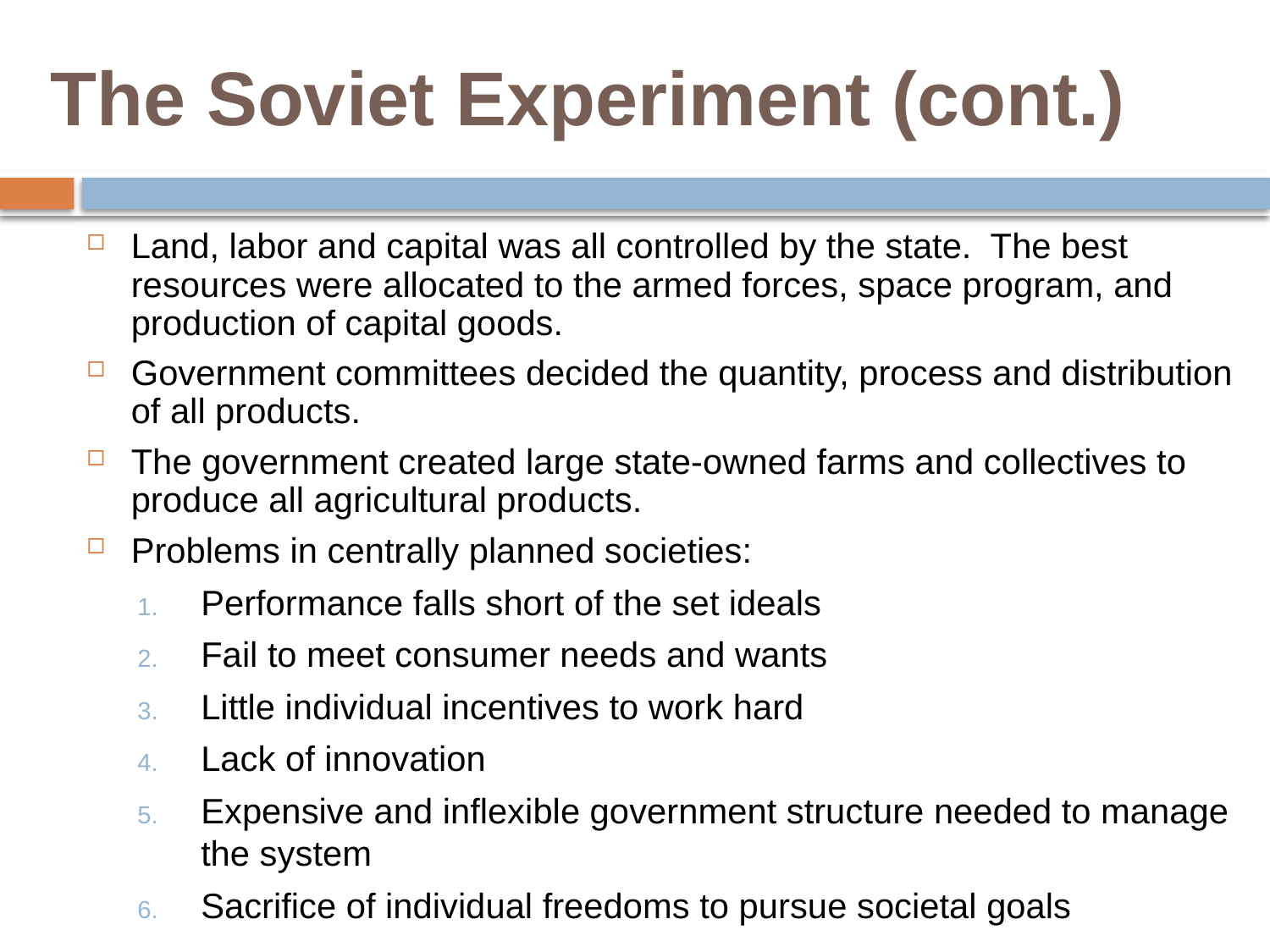

# The Soviet Experiment (cont.)
Land, labor and capital was all controlled by the state.  The best resources were allocated to the armed forces, space program, and production of capital goods.
Government committees decided the quantity, process and distribution of all products.
The government created large state-owned farms and collectives to produce all agricultural products.
Problems in centrally planned societies:
Performance falls short of the set ideals
Fail to meet consumer needs and wants
Little individual incentives to work hard
Lack of innovation
Expensive and inflexible government structure needed to manage the system
Sacrifice of individual freedoms to pursue societal goals